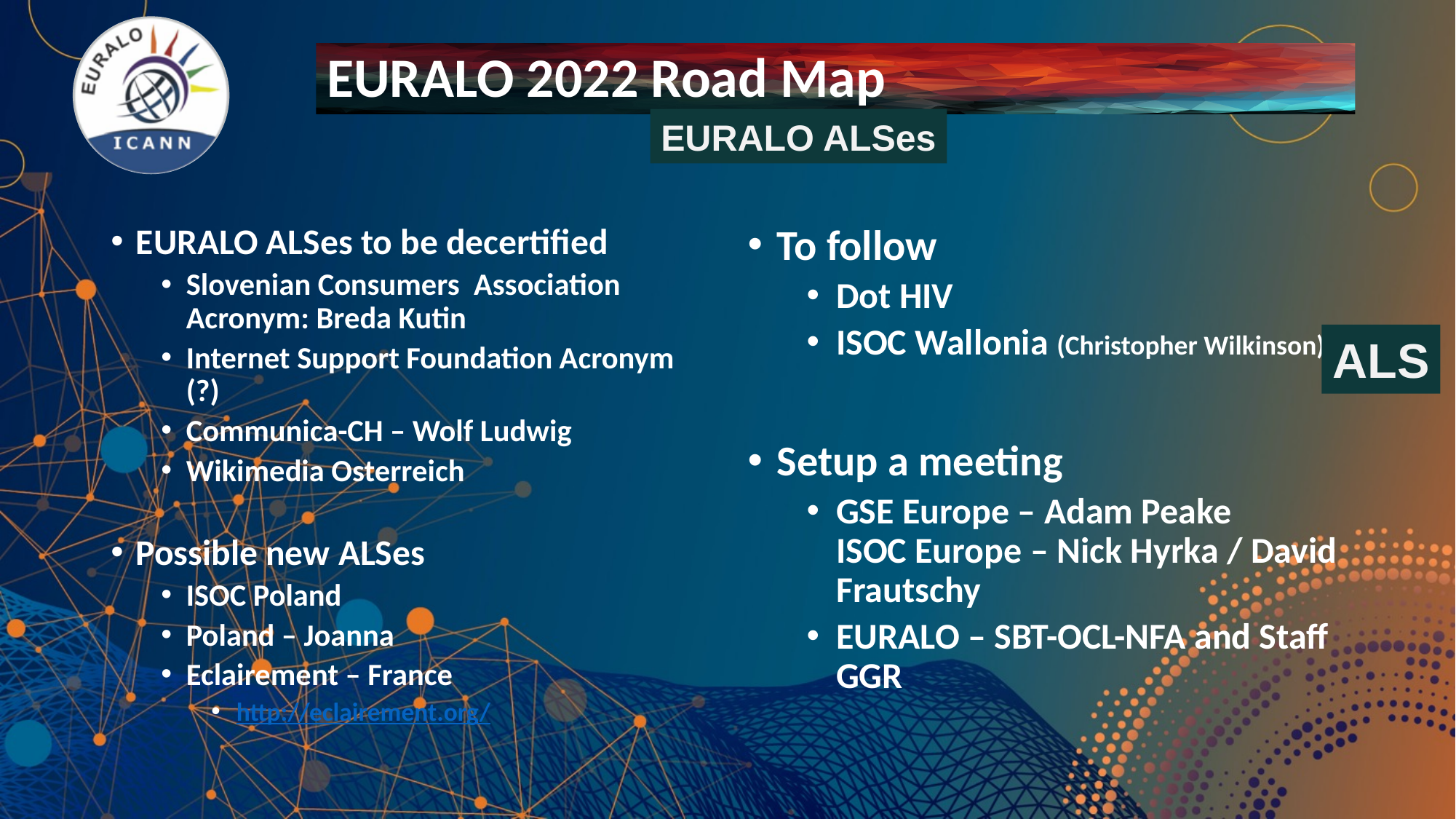

# EURALO 2022 Road Map
EURALO ALSes

EURALO ALSes to be decertified
Slovenian Consumers  Association Acronym: Breda Kutin
Internet Support Foundation Acronym (?)
Communica-CH – Wolf Ludwig
Wikimedia Osterreich
Possible new ALSes
ISOC Poland
Poland – Joanna
Eclairement – France
http://eclairement.org/

To follow
Dot HIV
ISOC Wallonia (Christopher Wilkinson)

Setup a meeting
GSE Europe – Adam Peake
ISOC Europe – Nick Hyrka / David Frautschy
EURALO – SBT-OCL-NFA and Staff GGR

ALS